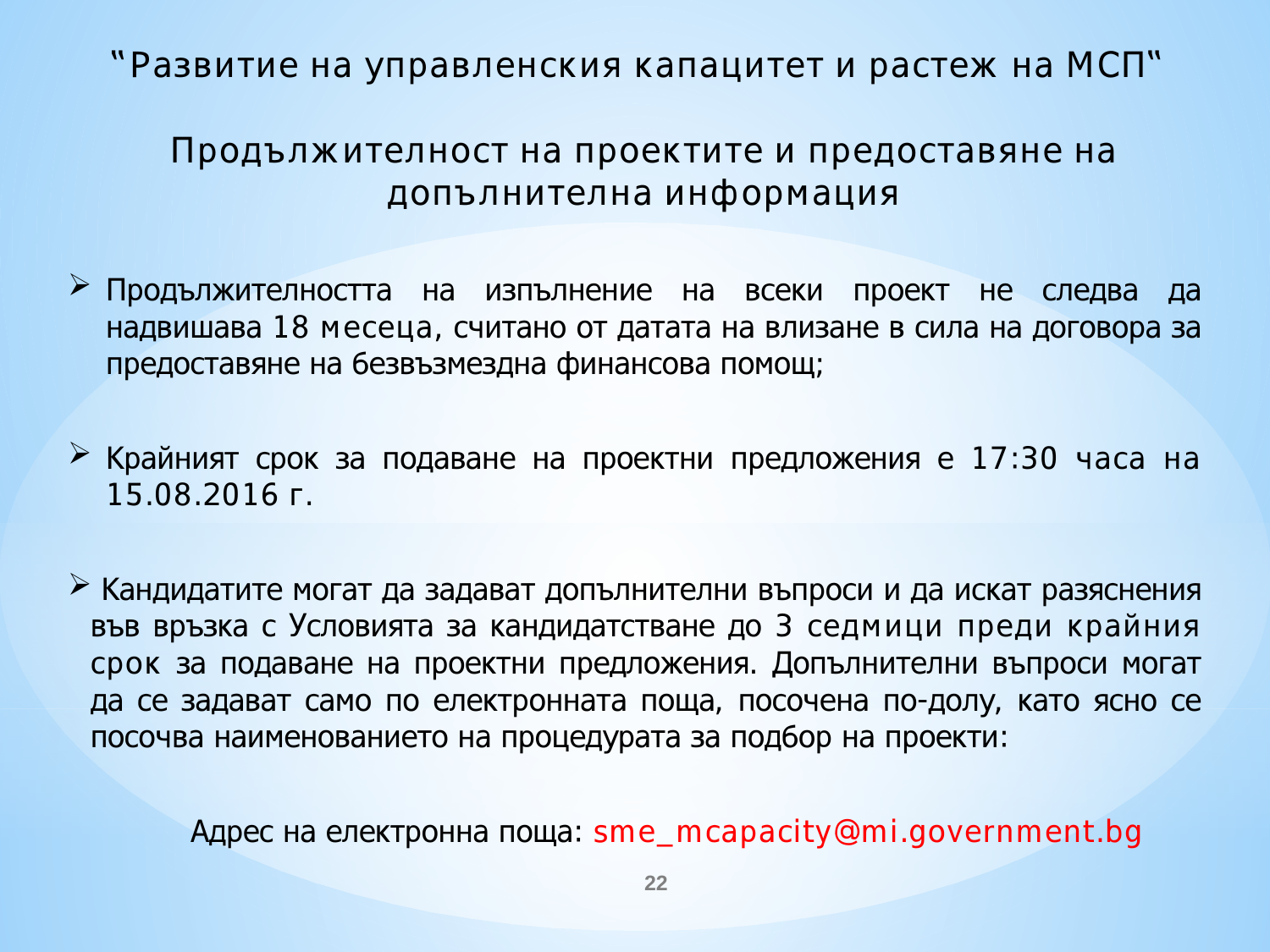

# “Развитие на управленския капацитет и растеж на МСП“ Продължителност на проектите и предоставяне на допълнителна информация

Продължителността на изпълнение на всеки проект не следва да надвишава 18 месеца, считано от датата на влизане в сила на договора за предоставяне на безвъзмездна финансова помощ;

Крайният срок за подаване на проектни предложения е 17:30 часа на 15.08.2016 г.

 Кандидатите могат да задават допълнителни въпроси и да искат разяснения във връзка с Условията за кандидатстване до 3 седмици преди крайния срок за подаване на проектни предложения. Допълнителни въпроси могат да се задават само по електронната поща, посочена по-долу, като ясно се посочва наименованието на процедурата за подбор на проекти:

	Адрес на електронна поща: sme_mcapacity@mi.government.bg
22